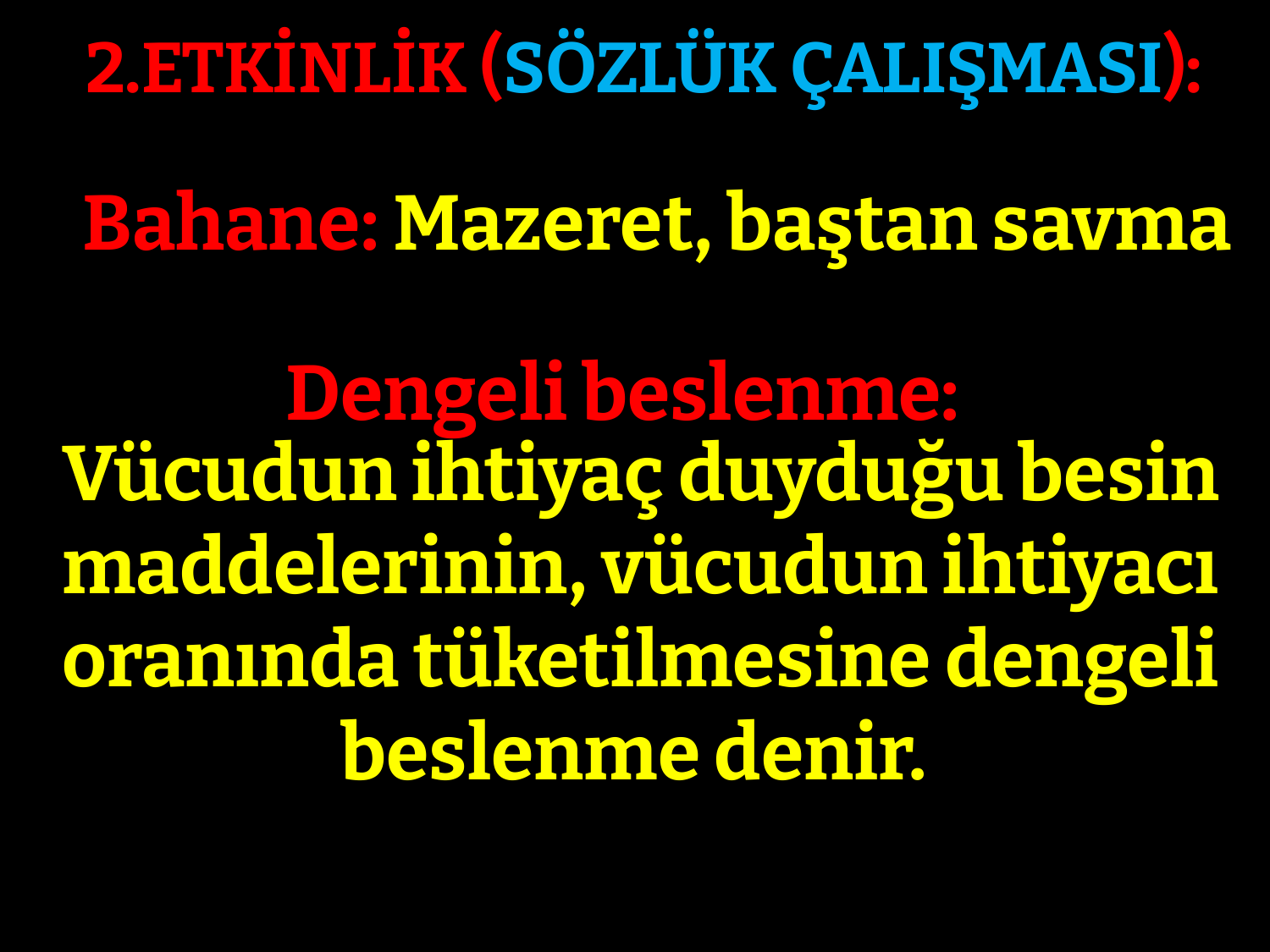

2.ETKİNLİK (SÖZLÜK ÇALIŞMASI):
Bahane: Mazeret, baştan savma
#
Dengeli beslenme:
Vücudun ihtiyaç duyduğu besin maddelerinin, vücudun ihtiyacı oranında tüketilmesine dengeli beslenme denir.